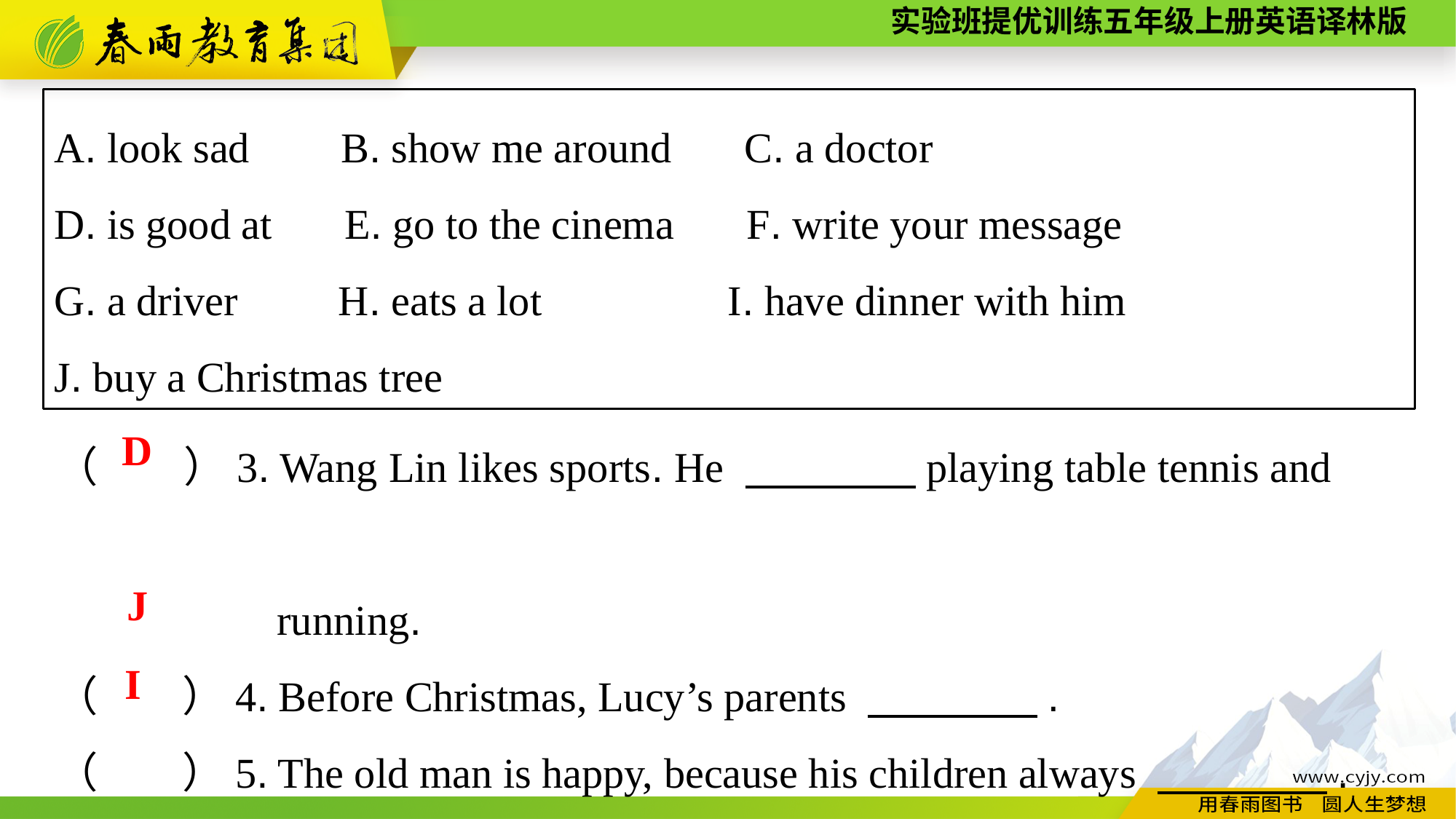

A. look sad　   B. show me around　 C. a doctor
D. is good at　 E. go to the cinema　 F. write your message
G. a driver　    H. eats a lot　             I. have dinner with him
J. buy a Christmas tree
（　　）3. Wang Lin likes sports. He 　　　　playing table tennis and
                     running.
（　　）4. Before Christmas, Lucy’s parents 　　　　.
（　　）5. The old man is happy, because his children always 　　　　.
D
J
I